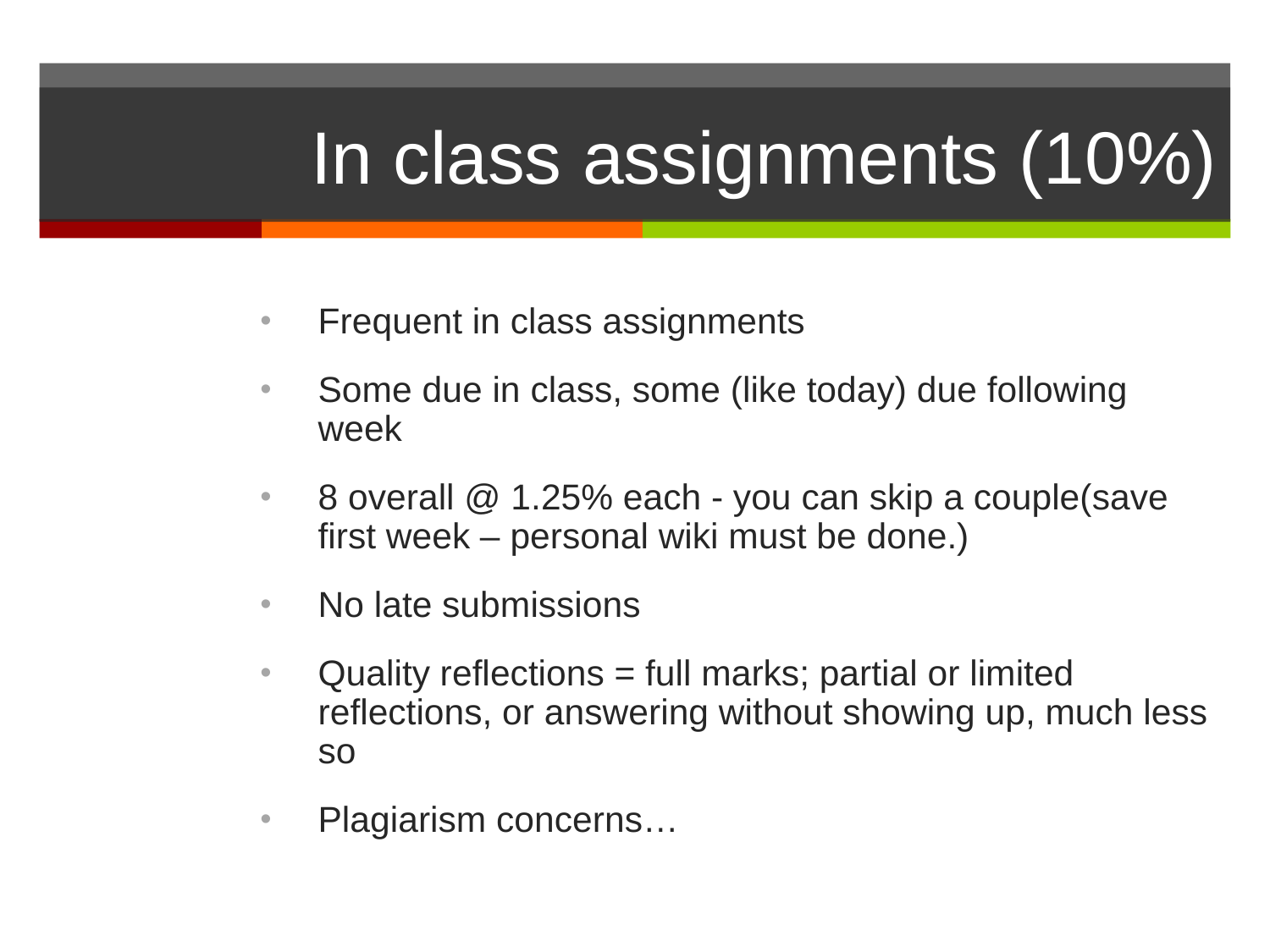

# In class assignments (10%)
Frequent in class assignments
Some due in class, some (like today) due following week
8 overall @ 1.25% each - you can skip a couple(save first week – personal wiki must be done.)
No late submissions
Quality reflections = full marks; partial or limited reflections, or answering without showing up, much less so
Plagiarism concerns…